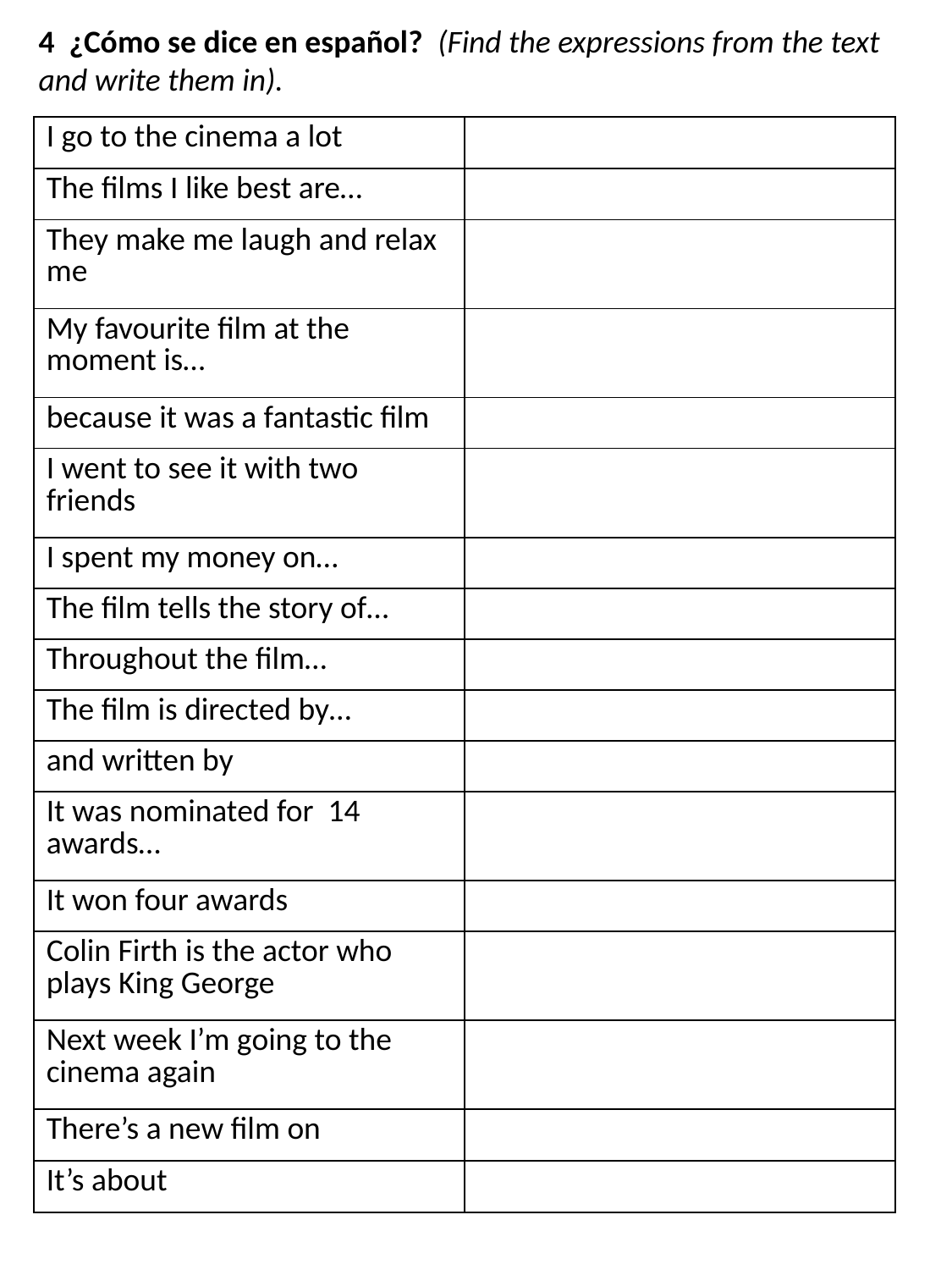

4  ¿Cómo se dice en español?  (Find the expressions from the text and write them in).
| I go to the cinema a lot |  |
| --- | --- |
| The films I like best are… |  |
| They make me laugh and relax me |  |
| My favourite film at the moment is… |  |
| because it was a fantastic film |  |
| I went to see it with two friends |  |
| I spent my money on… |  |
| The film tells the story of… |  |
| Throughout the film… |  |
| The film is directed by… |  |
| and written by |  |
| It was nominated for 14 awards… |  |
| It won four awards |  |
| Colin Firth is the actor who plays King George |  |
| Next week I’m going to the cinema again |  |
| There’s a new film on |  |
| It’s about |  |